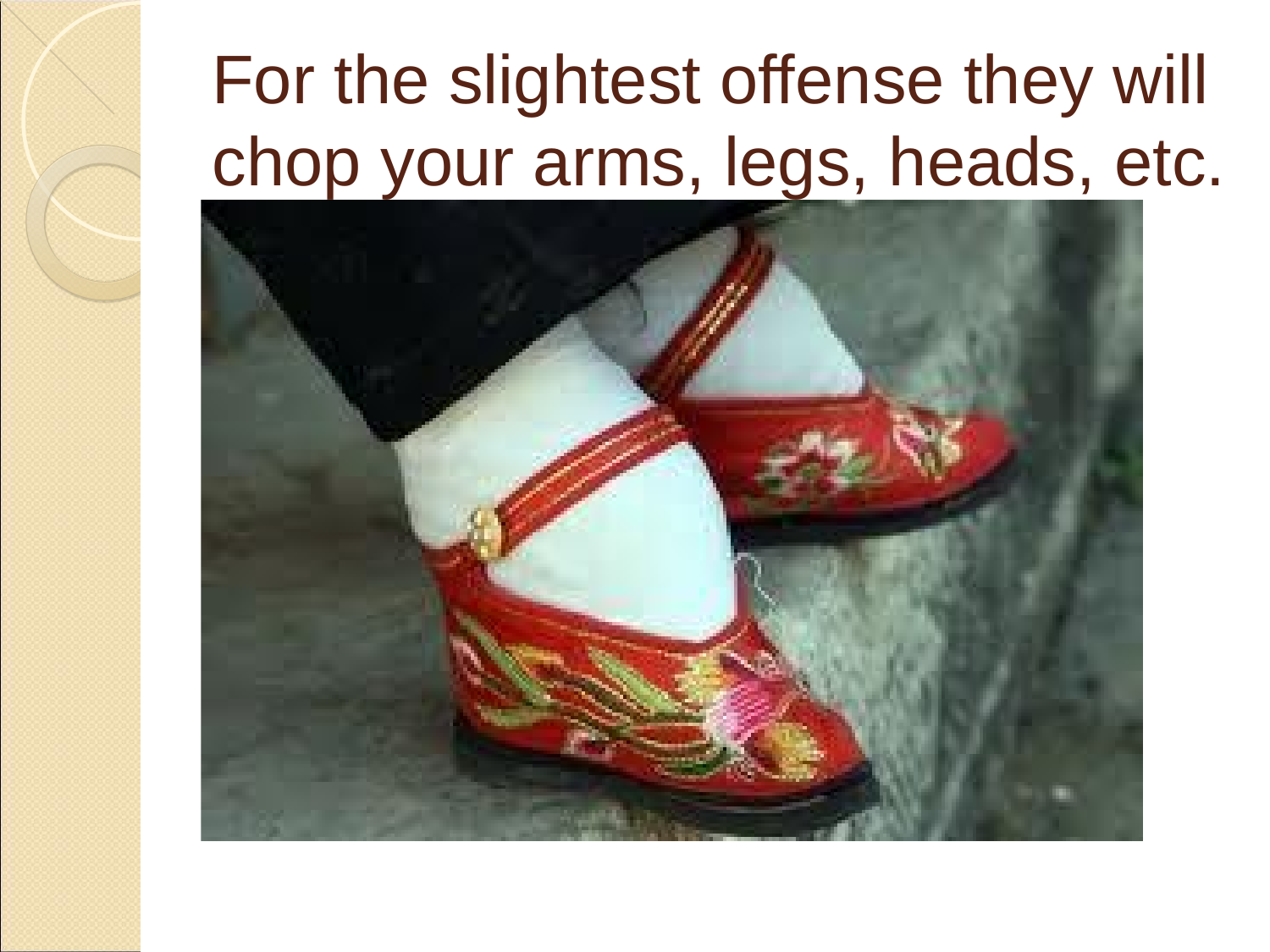

# For the slightest offense they will chop your arms, legs, heads, etc.